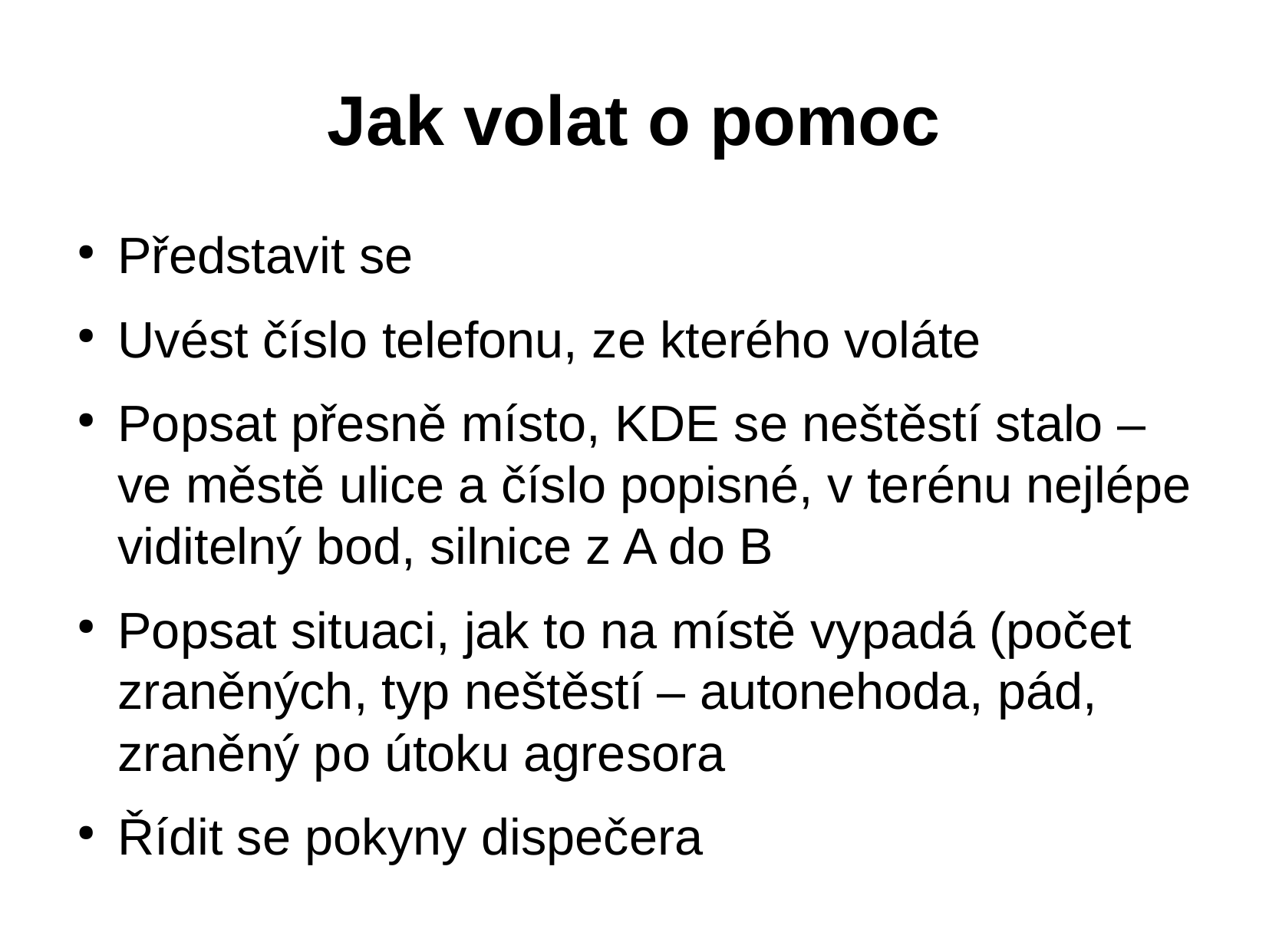

# Jak volat o pomoc
Představit se
Uvést číslo telefonu, ze kterého voláte
Popsat přesně místo, KDE se neštěstí stalo – ve městě ulice a číslo popisné, v terénu nejlépe viditelný bod, silnice z A do B
Popsat situaci, jak to na místě vypadá (počet zraněných, typ neštěstí – autonehoda, pád, zraněný po útoku agresora
Řídit se pokyny dispečera